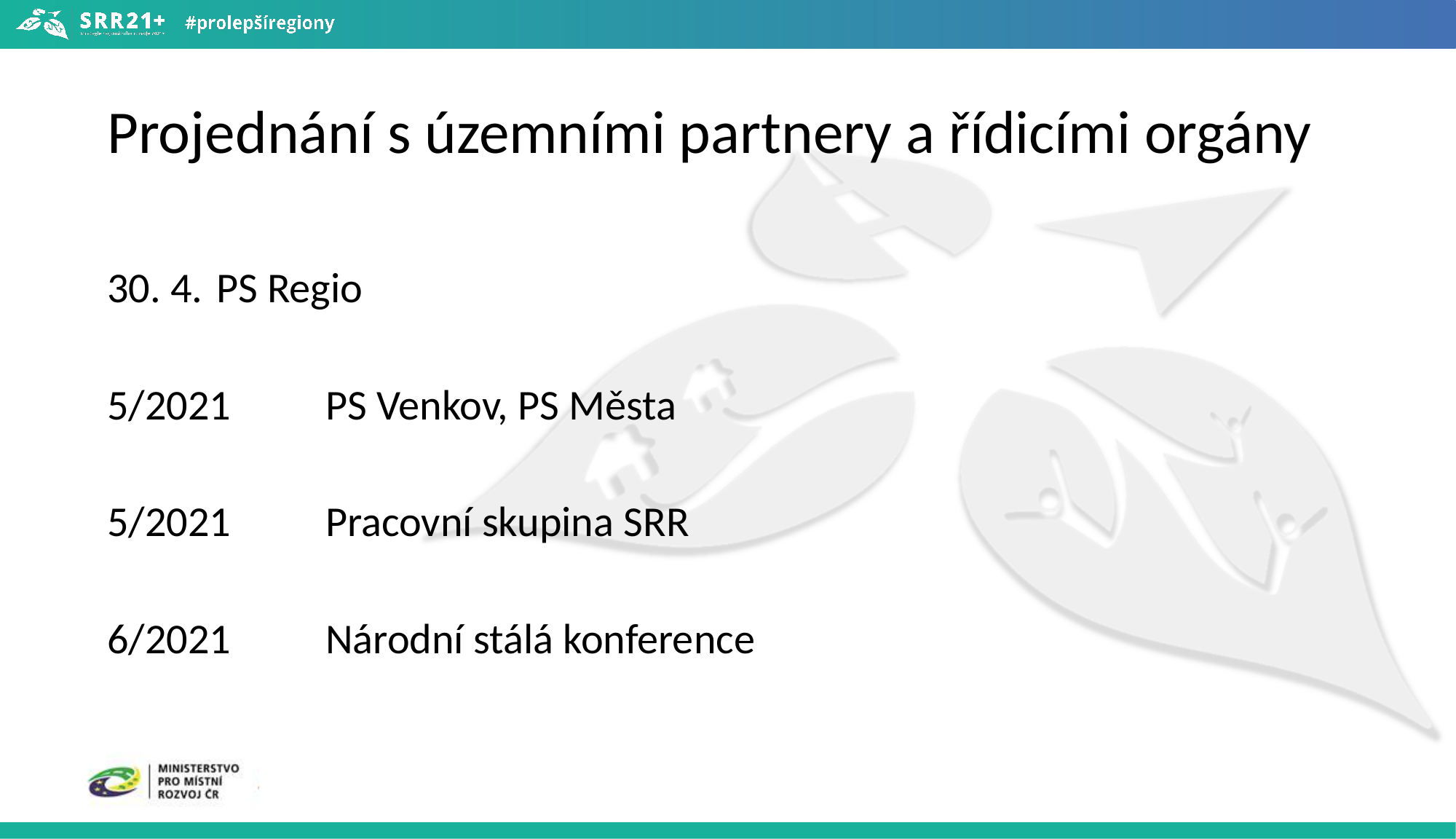

# Projednání s územními partnery a řídicími orgány
30. 4.	PS Regio
5/2021	PS Venkov, PS Města
5/2021	Pracovní skupina SRR
6/2021	Národní stálá konference